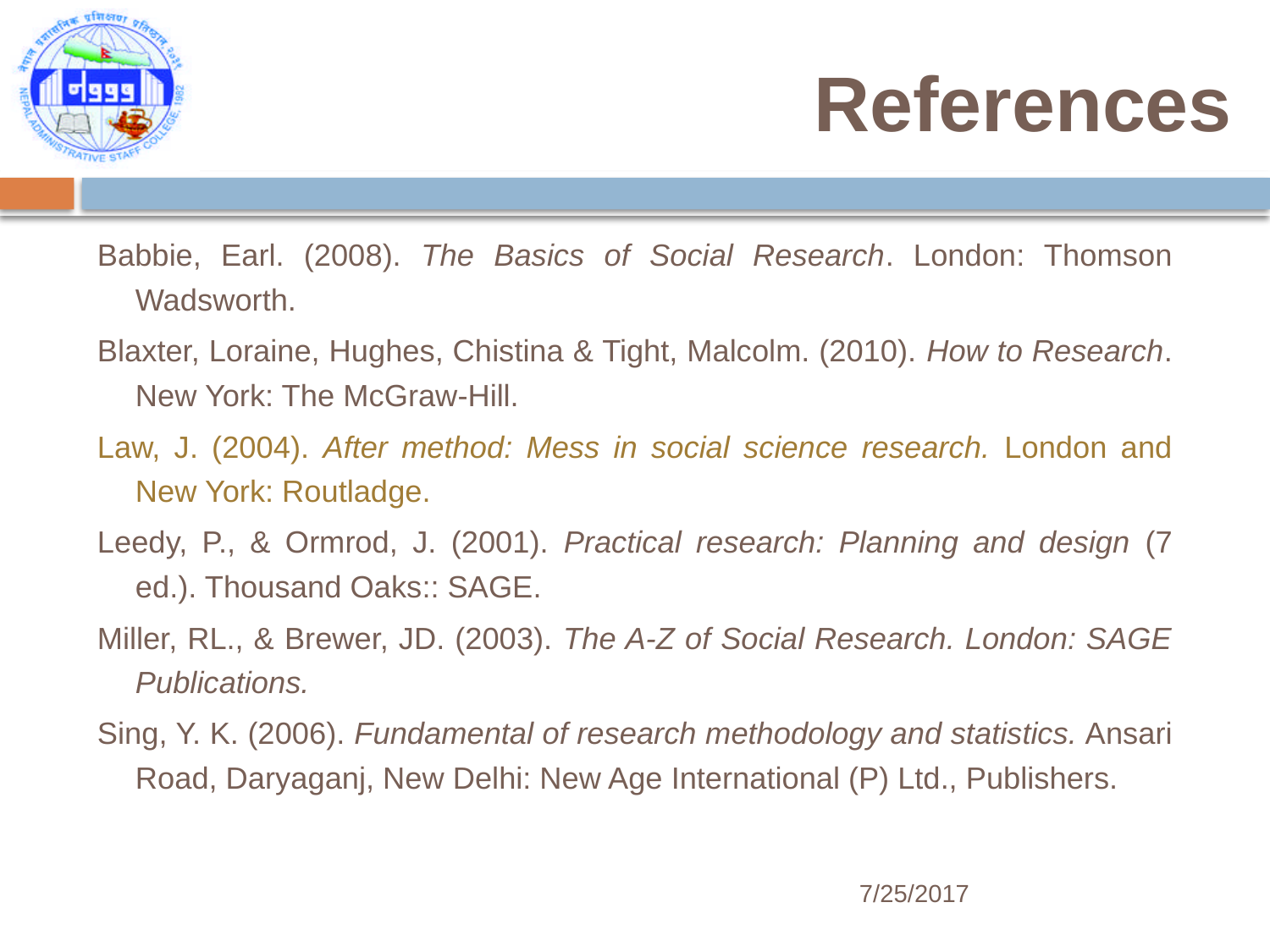

# References
Babbie, Earl. (2008). The Basics of Social Research. London: Thomson Wadsworth.
Blaxter, Loraine, Hughes, Chistina & Tight, Malcolm. (2010). How to Research. New York: The McGraw-Hill.
Law, J. (2004). After method: Mess in social science research. London and New York: Routladge.
Leedy, P., & Ormrod, J. (2001). Practical research: Planning and design (7 ed.). Thousand Oaks:: SAGE.
Miller, RL., & Brewer, JD. (2003). The A-Z of Social Research. London: SAGE Publications.
Sing, Y. K. (2006). Fundamental of research methodology and statistics. Ansari Road, Daryaganj, New Delhi: New Age International (P) Ltd., Publishers.

7/25/2017